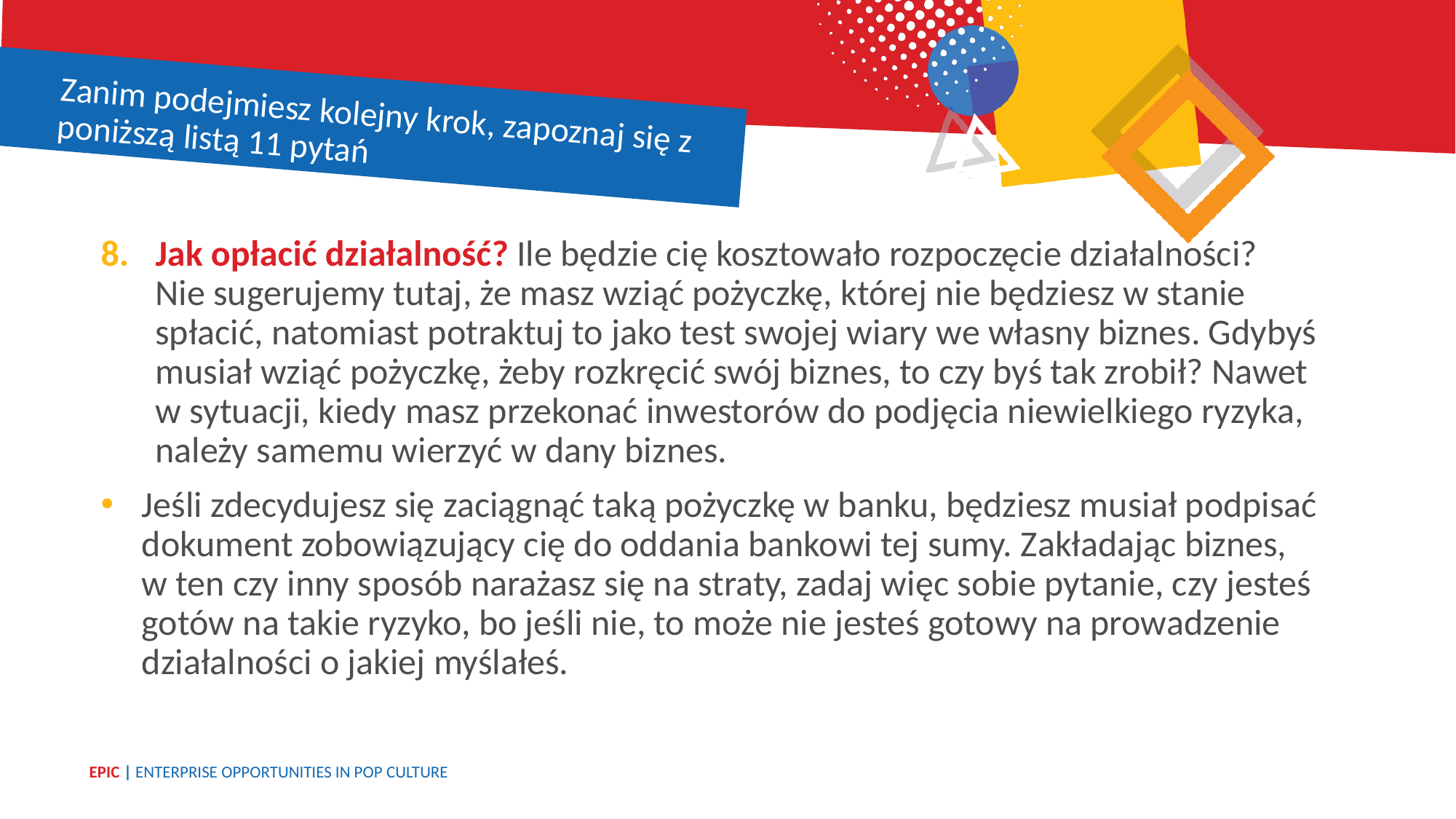

Zanim podejmiesz kolejny krok, zapoznaj się z poniższą listą 11 pytań
Jak opłacić działalność? Ile będzie cię kosztowało rozpoczęcie działalności?
Nie sugerujemy tutaj, że masz wziąć pożyczkę, której nie będziesz w stanie spłacić, natomiast potraktuj to jako test swojej wiary we własny biznes. Gdybyś musiał wziąć pożyczkę, żeby rozkręcić swój biznes, to czy byś tak zrobił? Nawet
w sytuacji, kiedy masz przekonać inwestorów do podjęcia niewielkiego ryzyka, należy samemu wierzyć w dany biznes.
Jeśli zdecydujesz się zaciągnąć taką pożyczkę w banku, będziesz musiał podpisać dokument zobowiązujący cię do oddania bankowi tej sumy. Zakładając biznes,
w ten czy inny sposób narażasz się na straty, zadaj więc sobie pytanie, czy jesteś gotów na takie ryzyko, bo jeśli nie, to może nie jesteś gotowy na prowadzenie działalności o jakiej myślałeś.